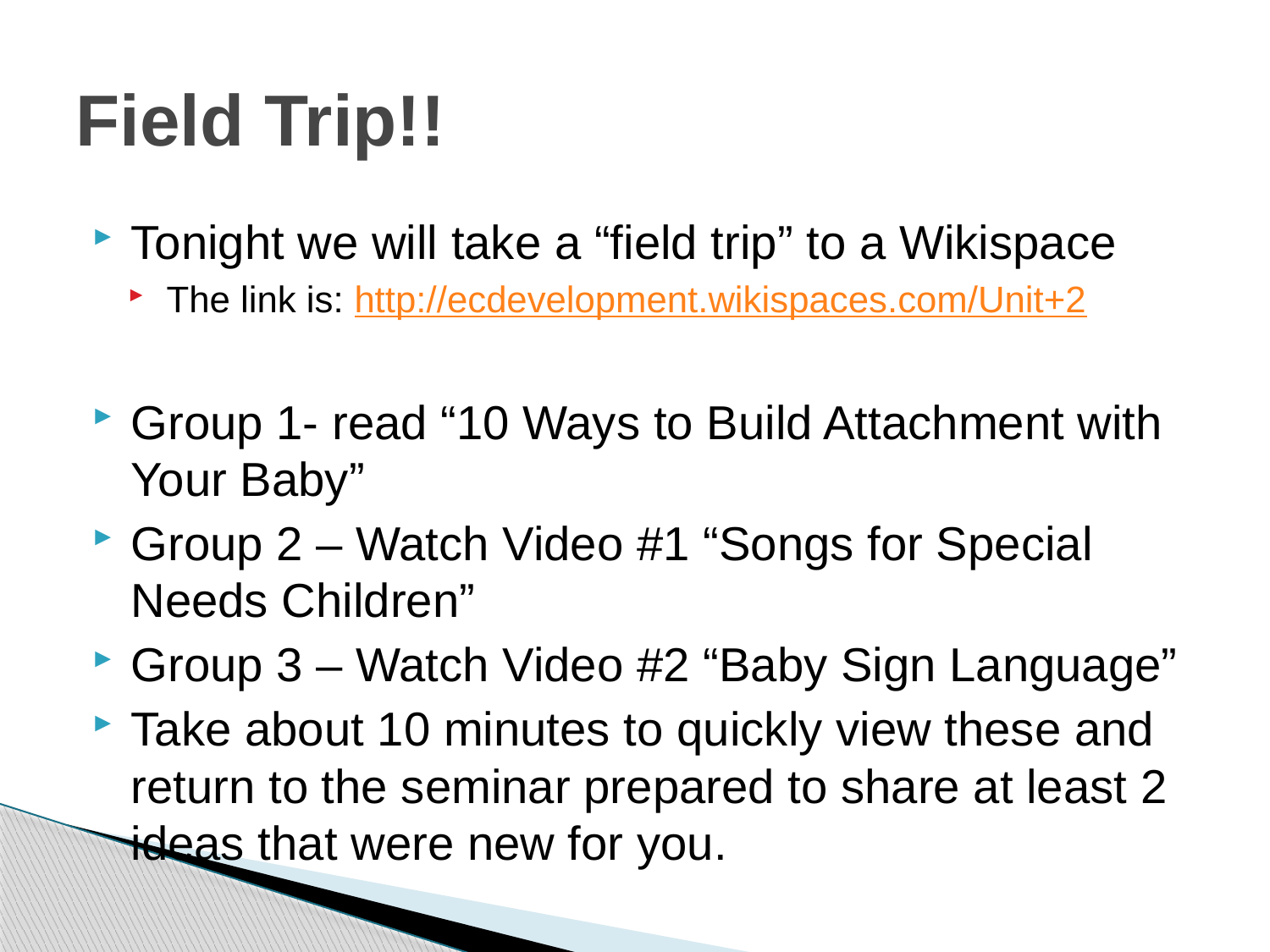

# Field Trip!!
Tonight we will take a “field trip” to a Wikispace
The link is: http://ecdevelopment.wikispaces.com/Unit+2

Group 1- read “10 Ways to Build Attachment with Your Baby”
Group 2 – Watch Video #1 “Songs for Special Needs Children”
Group 3 – Watch Video #2 “Baby Sign Language”
Take about 10 minutes to quickly view these and return to the seminar prepared to share at least 2 ideas that were new for you.